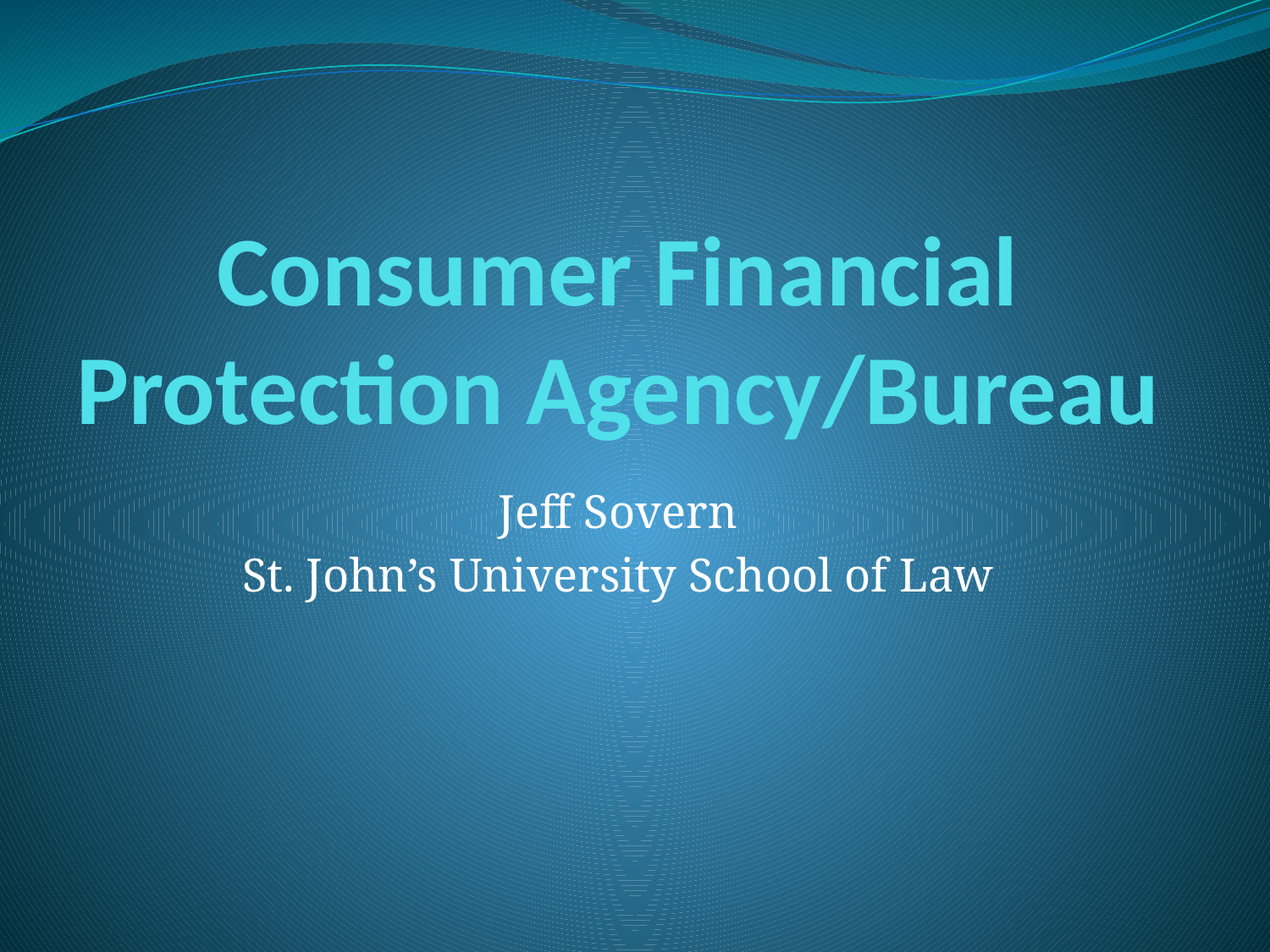

# Consumer Financial Protection Agency/Bureau
Jeff Sovern
St. John’s University School of Law